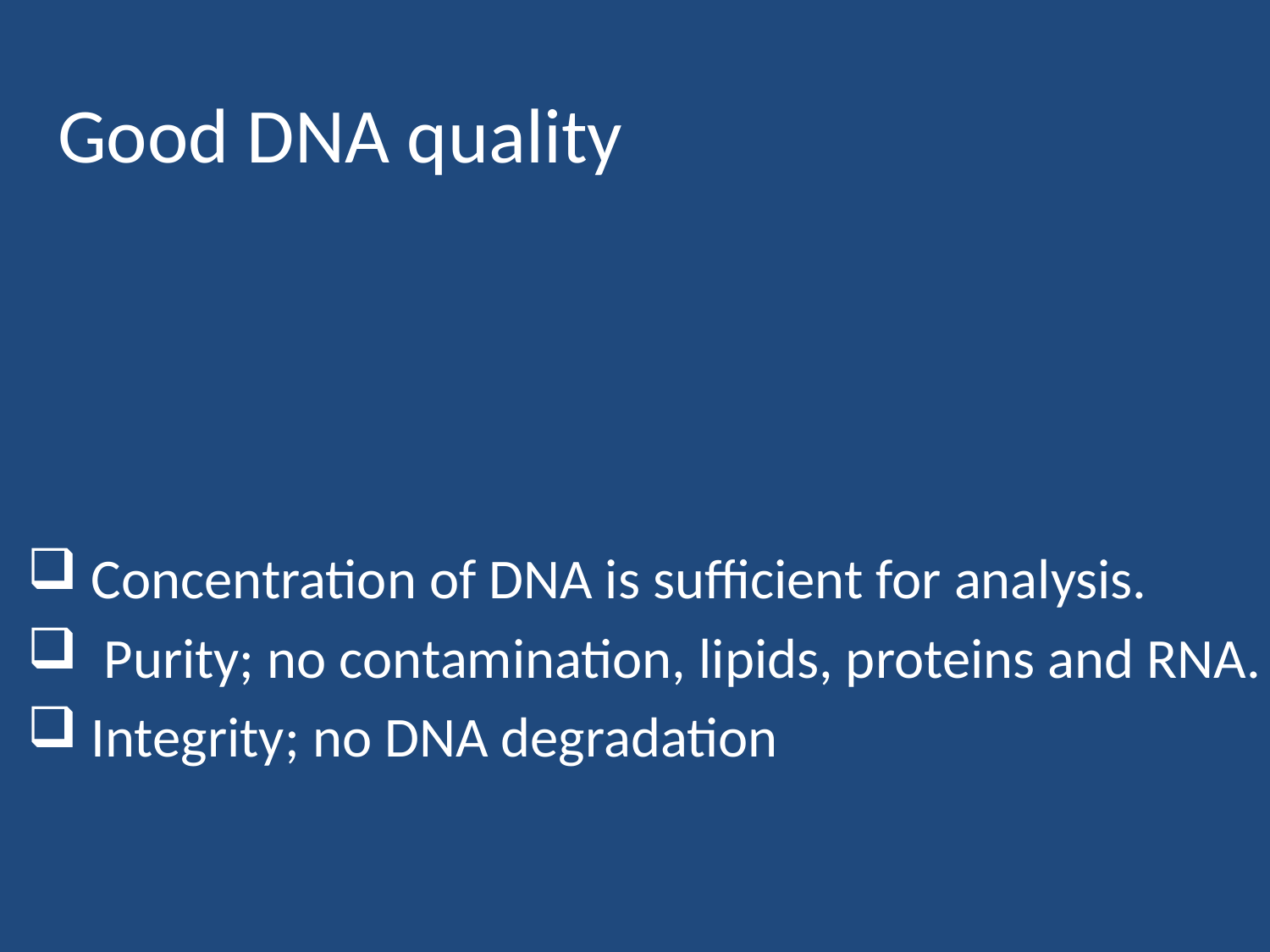

# Good DNA quality
Concentration of DNA is sufficient for analysis.
 Purity; no contamination, lipids, proteins and RNA.
Integrity; no DNA degradation